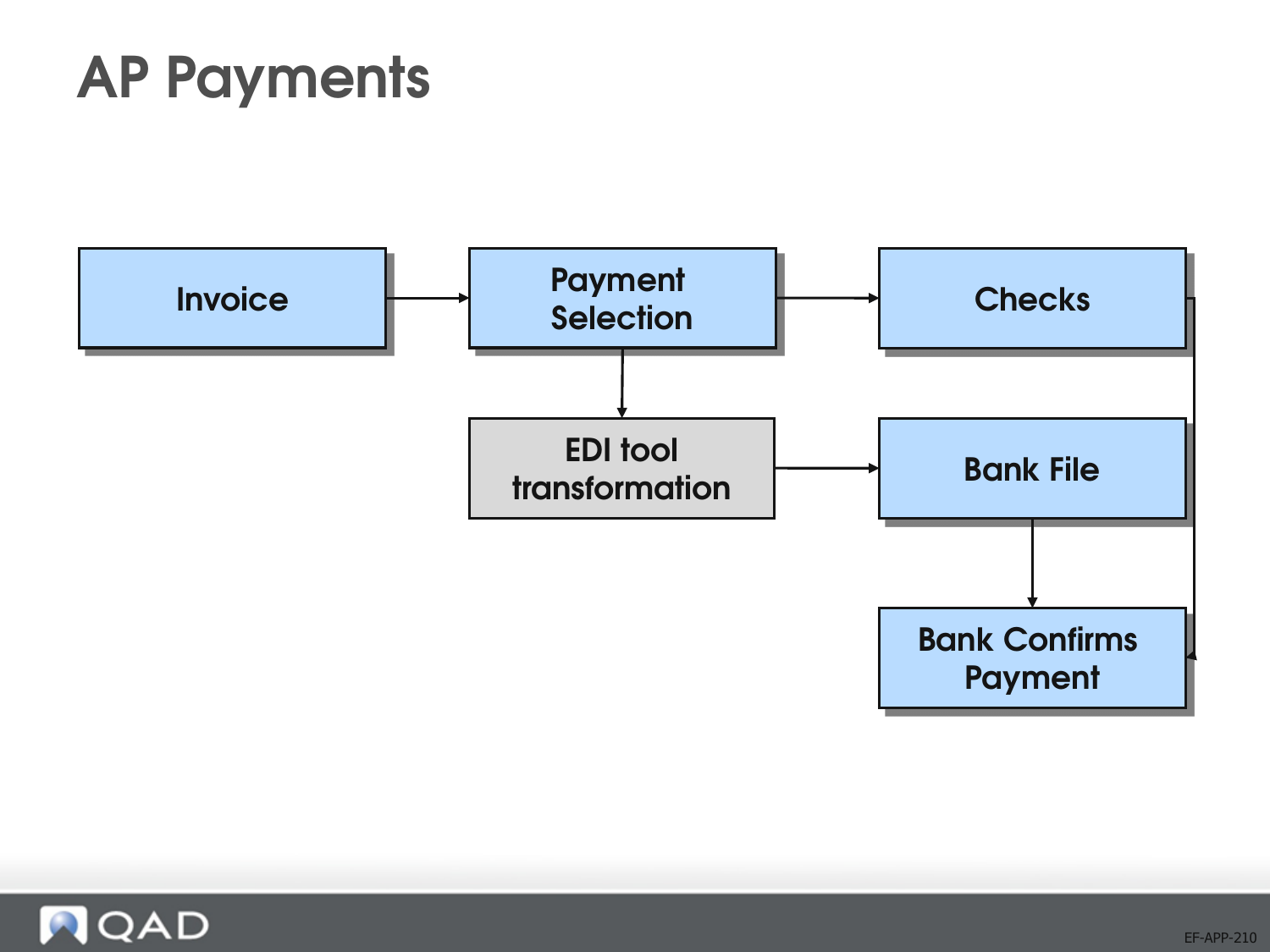

# AP Payments
Invoice
Payment
Selection
Checks
EDI tool
transformation
Bank File
Bank Confirms
Payment
EF-APP-210